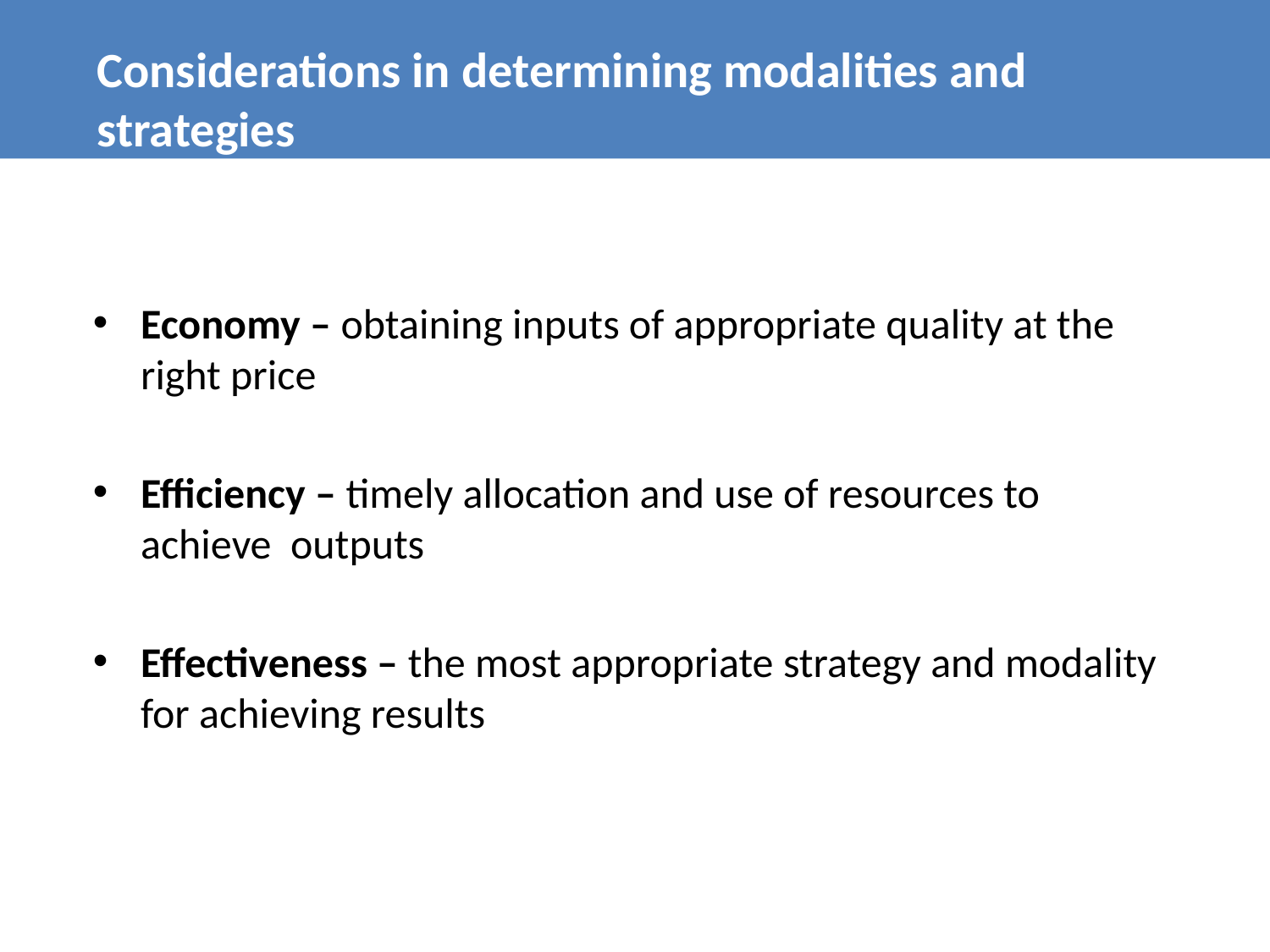

# Considerations in determining modalities and strategies

Economy – obtaining inputs of appropriate quality at the right price

Efficiency – timely allocation and use of resources to achieve  outputs

Effectiveness – the most appropriate strategy and modality for achieving results